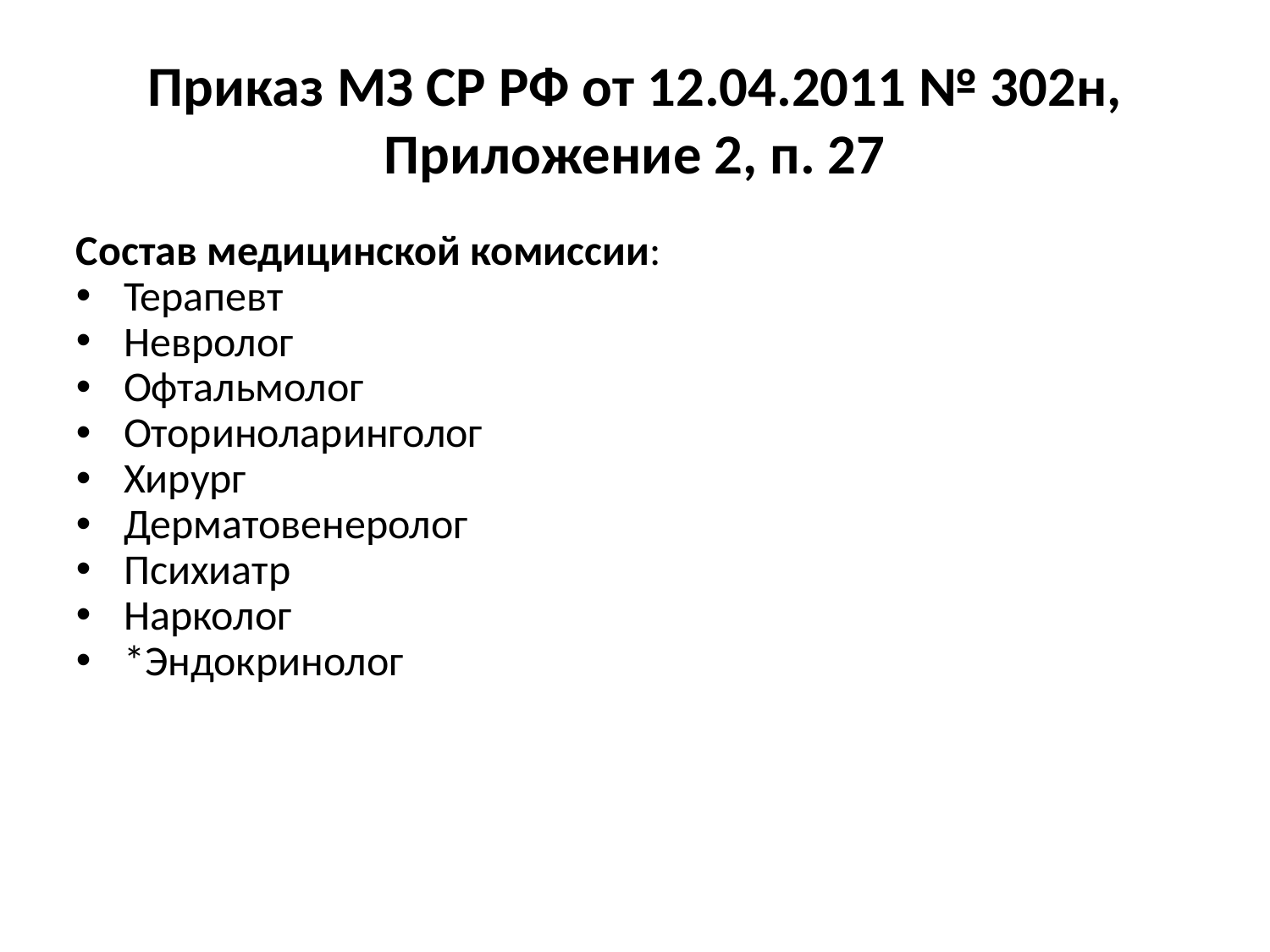

Приказ МЗ СР РФ от 12.04.2011 № 302н, Приложение 2, п. 27
Состав медицинской комиссии:
Терапевт
Невролог
Офтальмолог
Оториноларинголог
Хирург
Дерматовенеролог
Психиатр
Нарколог
*Эндокринолог